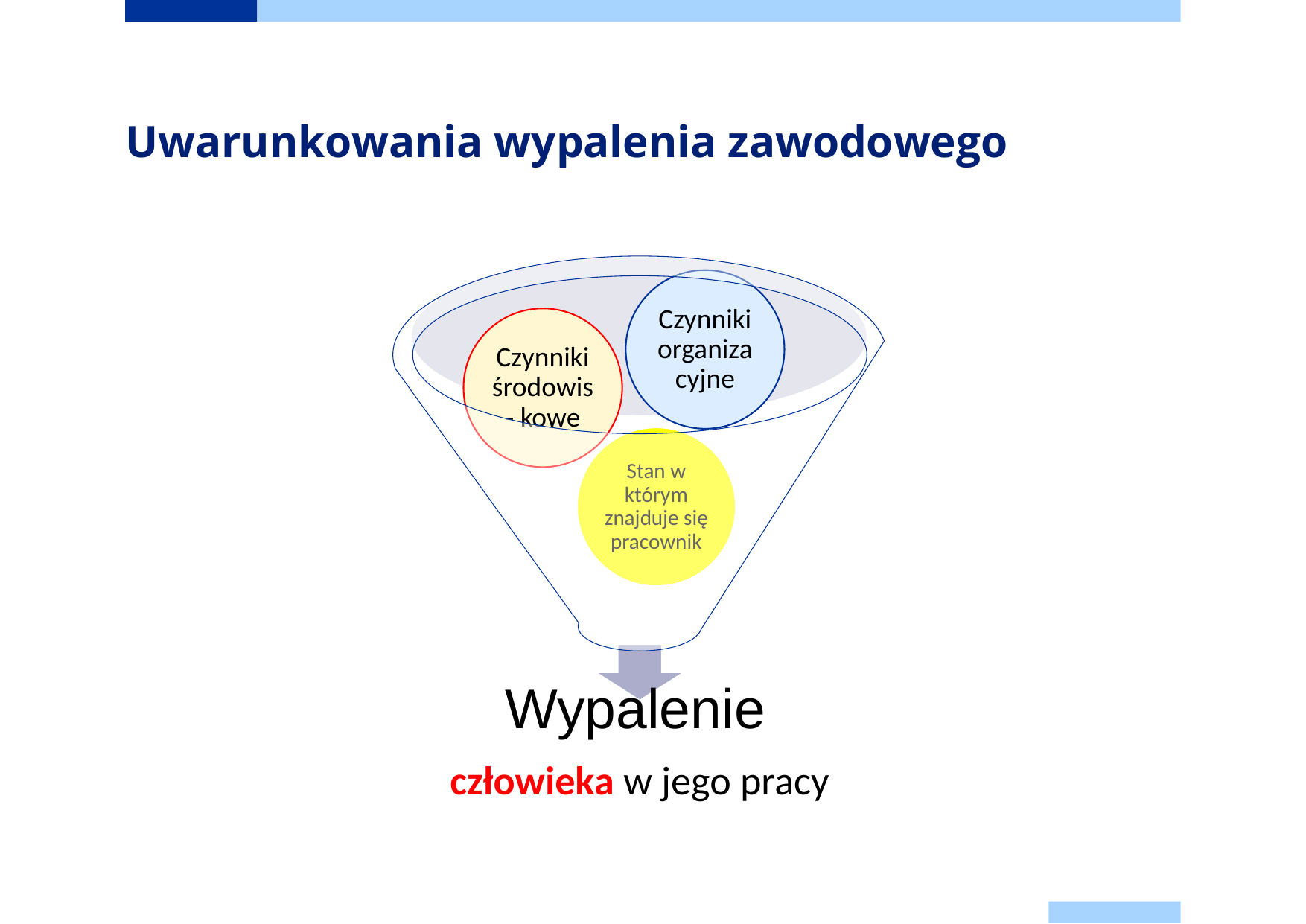

# Uwarunkowania wypalenia zawodowego
Wypalenie
człowieka w jego pracy
Stan w którym znajduje się pracownik
Czynniki środowis- kowe
Czynniki organizacyjne